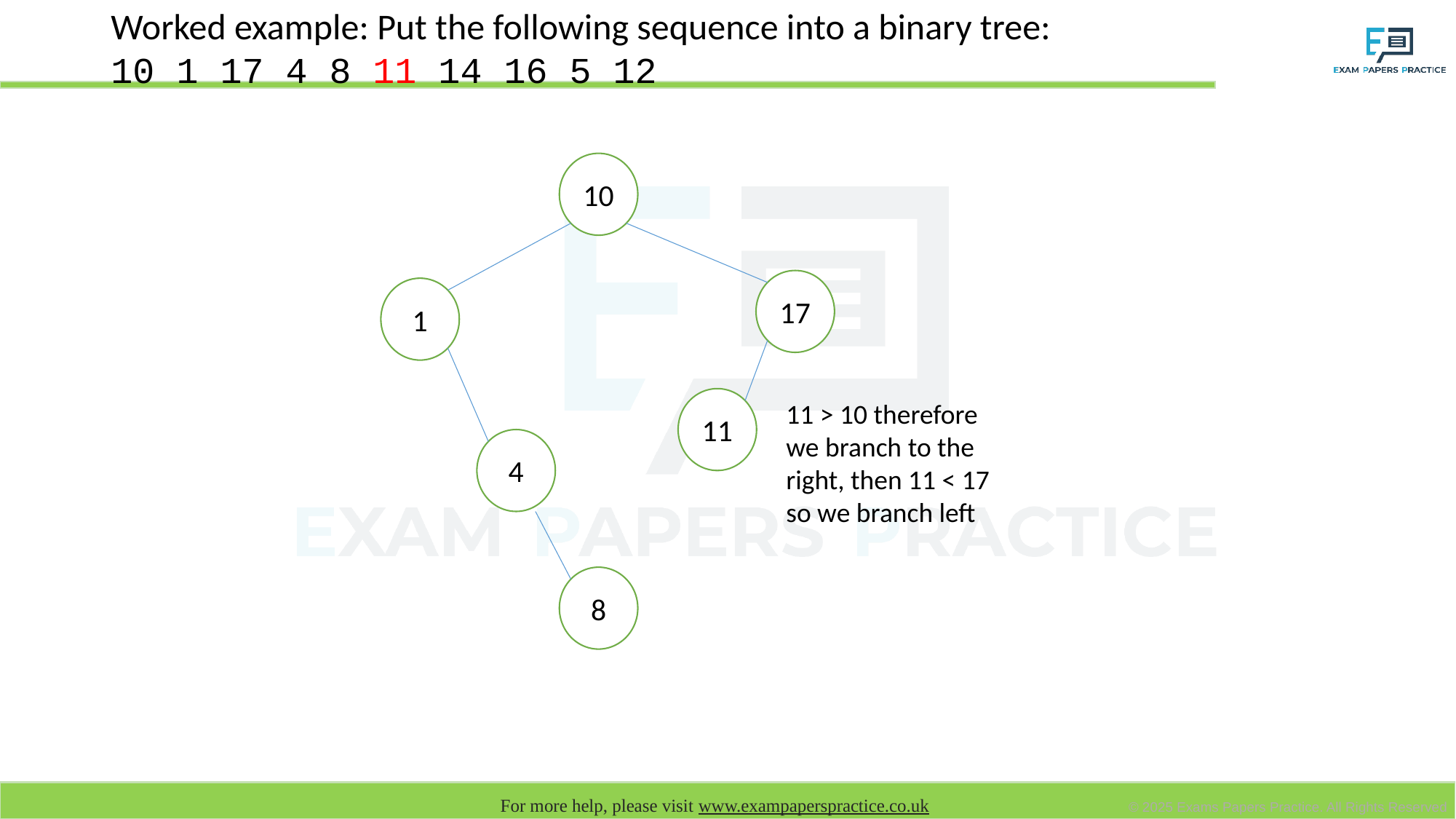

# Worked example: Put the following sequence into a binary tree: 10 1 17 4 8 11 14 16 5 12
10
17
1
11
11 > 10 therefore we branch to the right, then 11 < 17 so we branch left
4
8